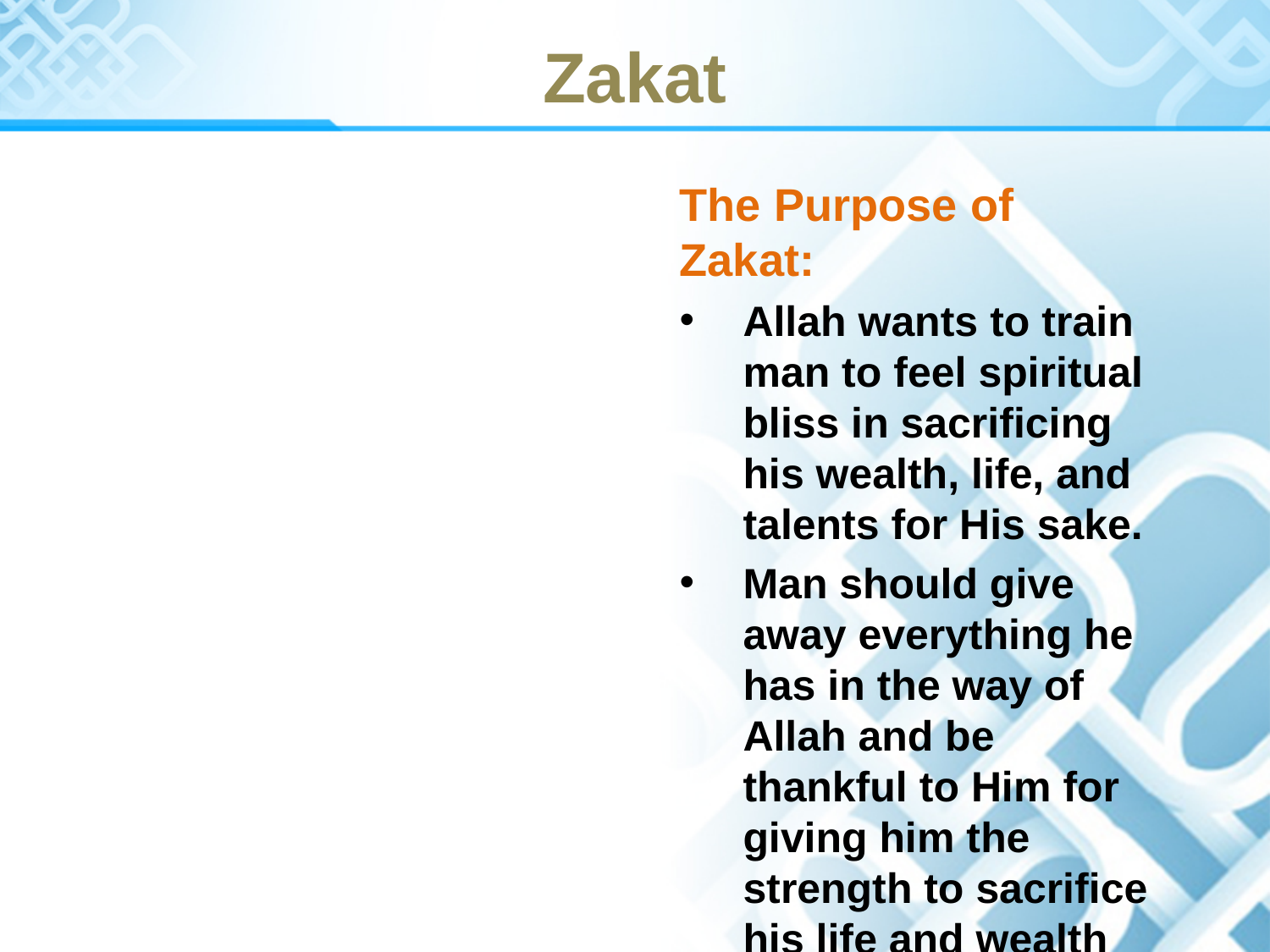

Zakat
The Purpose of Zakat:
Allah wants to train man to feel spiritual bliss in sacrificing his wealth, life, and talents for His sake.
Man should give away everything he has in the way of Allah and be thankful to Him for giving him the strength to sacrifice his life and wealth for the sake of his Lord.